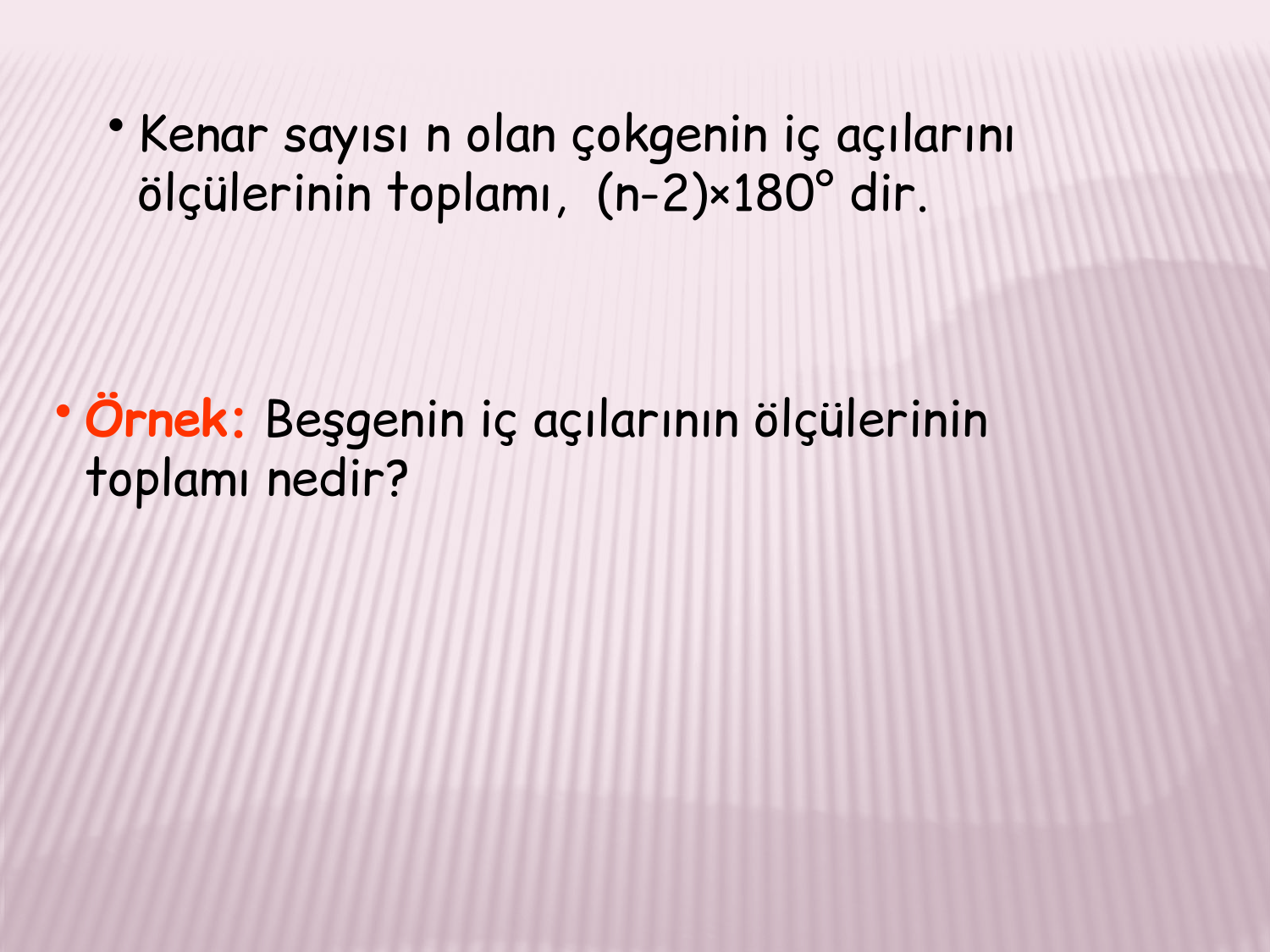

Kenar sayısı n olan çokgenin iç açılarını ölçülerinin toplamı,  (n-2)×180° dir.
Örnek: Beşgenin iç açılarının ölçülerinin toplamı nedir?